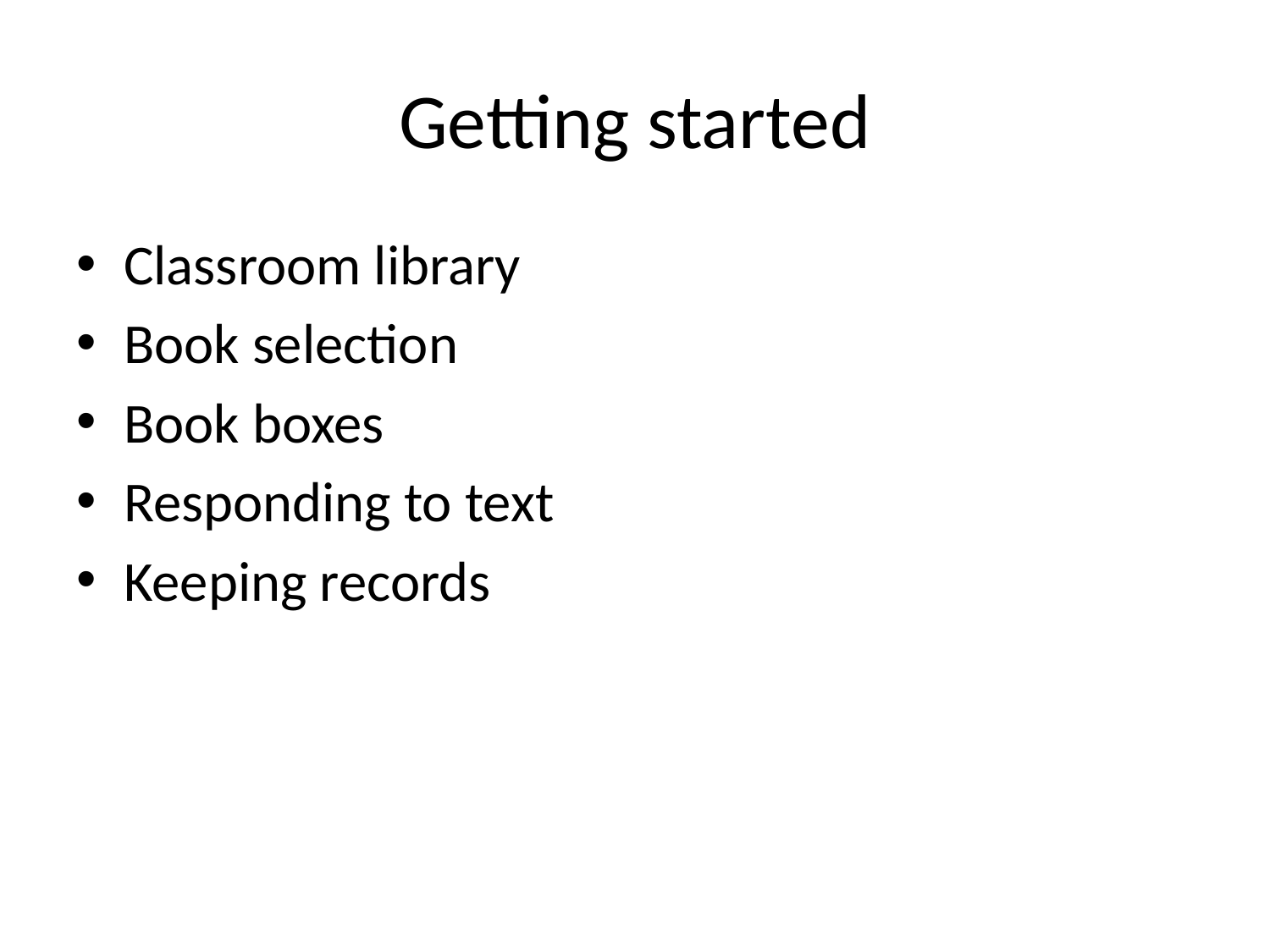

# Getting started
Classroom library
Book selection
Book boxes
Responding to text
Keeping records